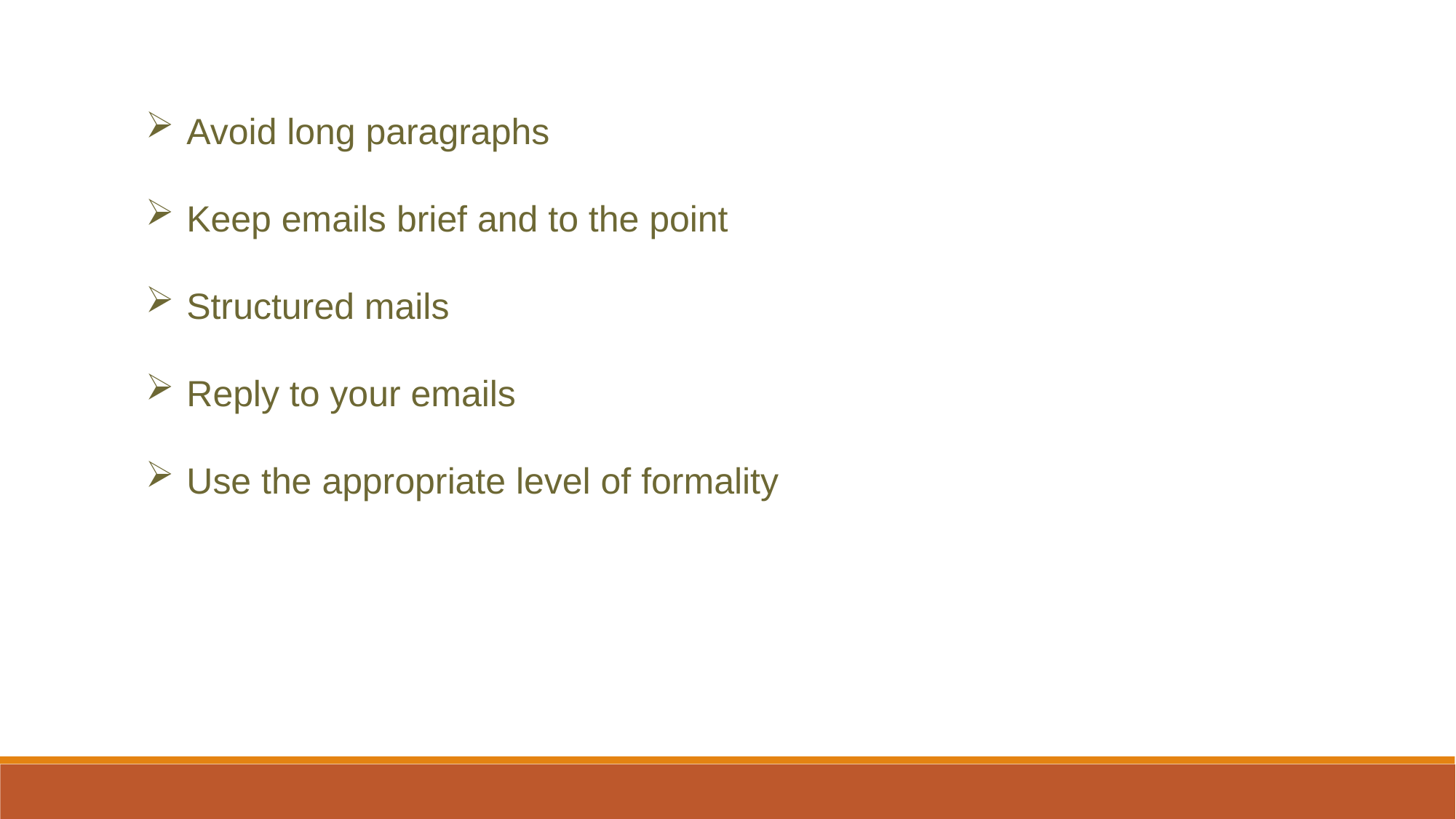

Avoid long paragraphs

Keep emails brief and to the point

Structured mails

Reply to your emails

Use the appropriate level of formality